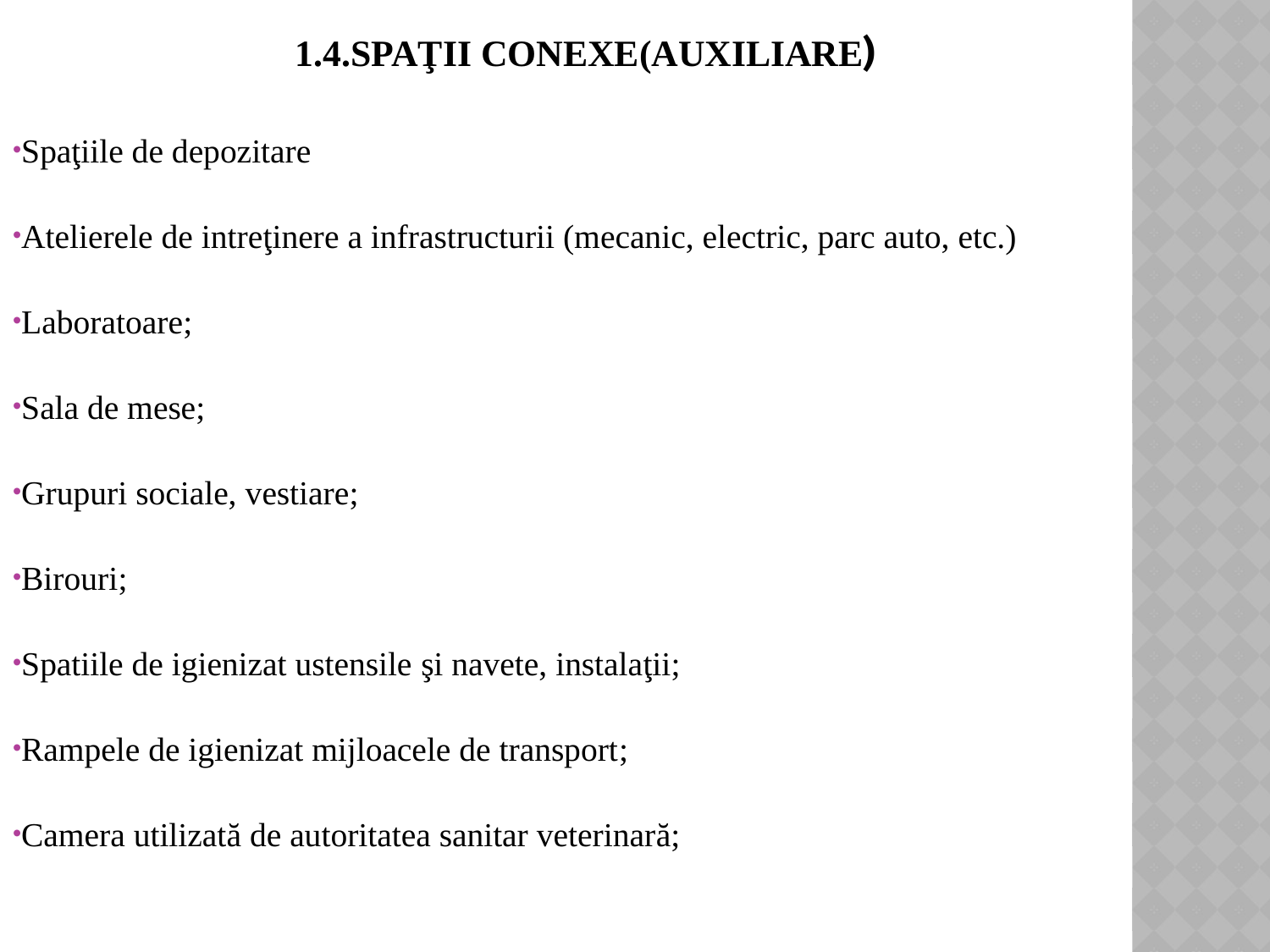

# 1.4.Spaţii conexe(auxiliare)
Spaţiile de depozitare

Atelierele de intreţinere a infrastructurii (mecanic, electric, parc auto, etc.)

Laboratoare;

Sala de mese;

Grupuri sociale, vestiare;

Birouri;

Spatiile de igienizat ustensile şi navete, instalaţii;

Rampele de igienizat mijloacele de transport;

Camera utilizată de autoritatea sanitar veterinară;